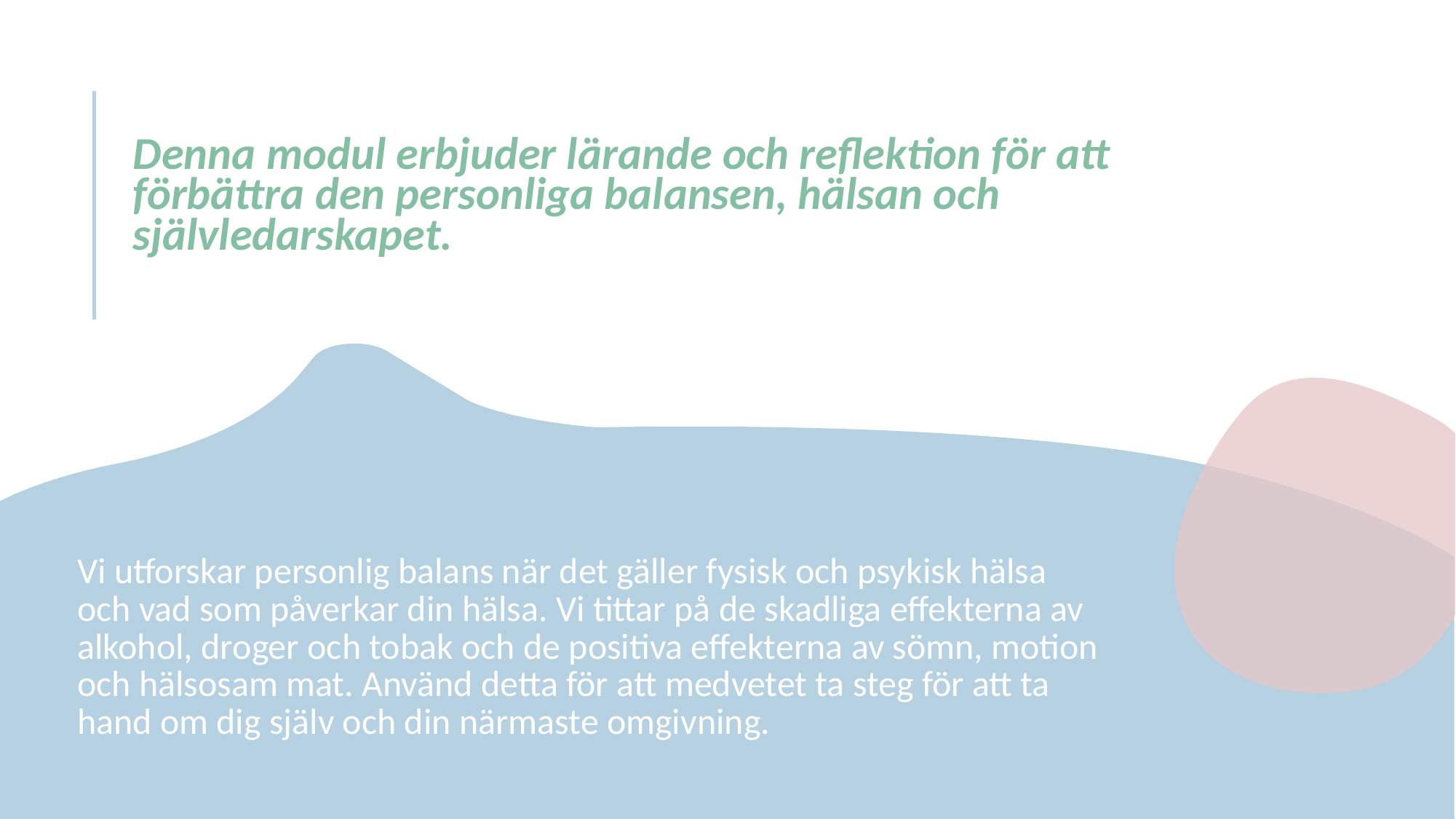

Denna modul erbjuder lärande och reflektion för att förbättra den personliga balansen, hälsan och självledarskapet.

Vi utforskar personlig balans när det gäller fysisk och psykisk hälsa och vad som påverkar din hälsa. Vi tittar på de skadliga effekterna av alkohol, droger och tobak och de positiva effekterna av sömn, motion och hälsosam mat. Använd detta för att medvetet ta steg för att ta hand om dig själv och din närmaste omgivning.